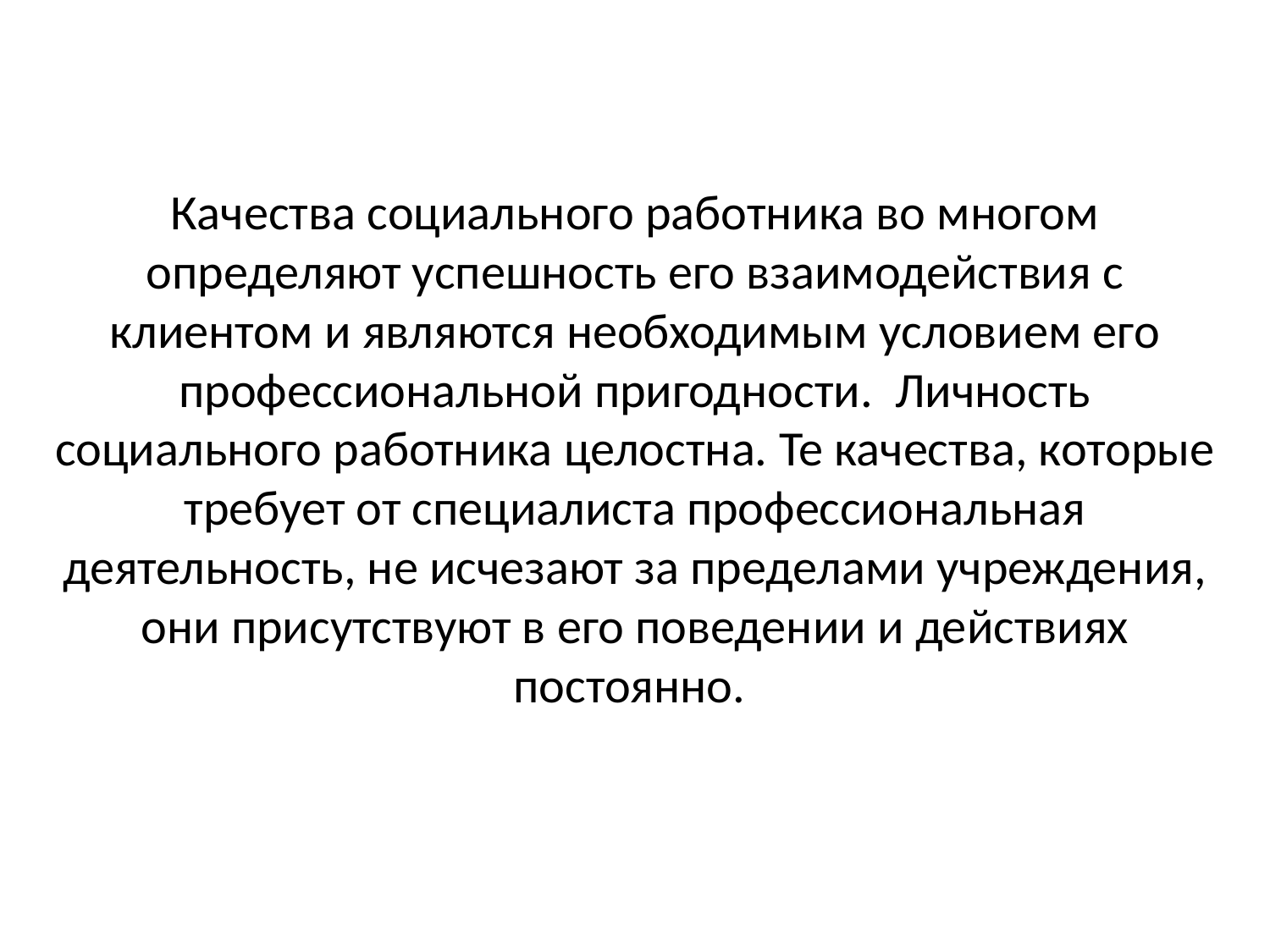

# Качества социального работника во многом определяют успешность его взаимодействия с клиентом и являются необходимым условием его профессиональной пригодности.  Личность социального работника целостна. Те качества, которые требует от специалиста профессиональная деятельность, не исчезают за пределами учреждения, они присутствуют в его поведении и действиях постоянно.